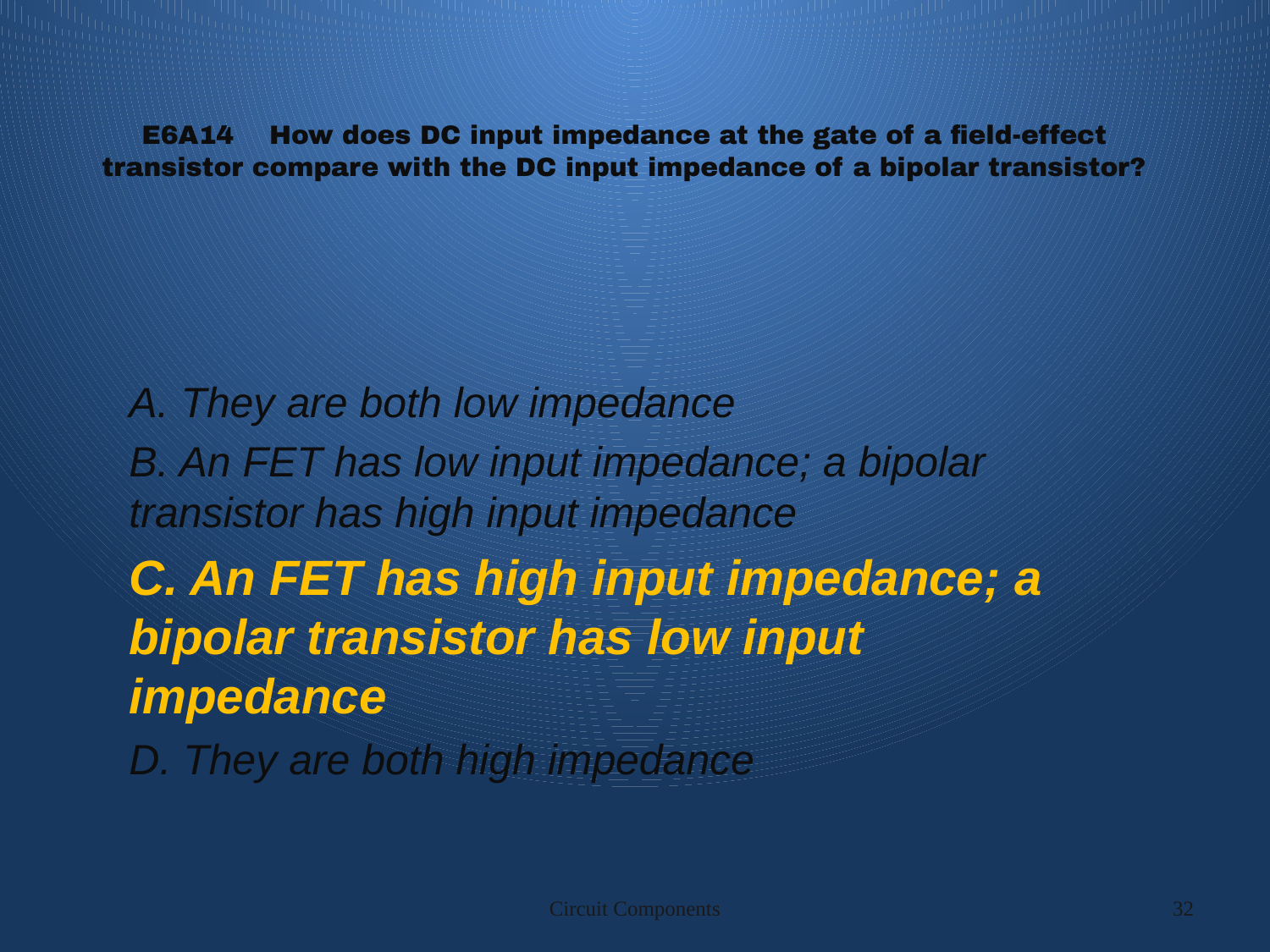

# E6A14    How does DC input impedance at the gate of a field-effect transistor compare with the DC input impedance of a bipolar transistor?
A. They are both low impedance
B. An FET has low input impedance; a bipolar transistor has high input impedance
C. An FET has high input impedance; a bipolar transistor has low input impedance
D. They are both high impedance
Circuit Components
32